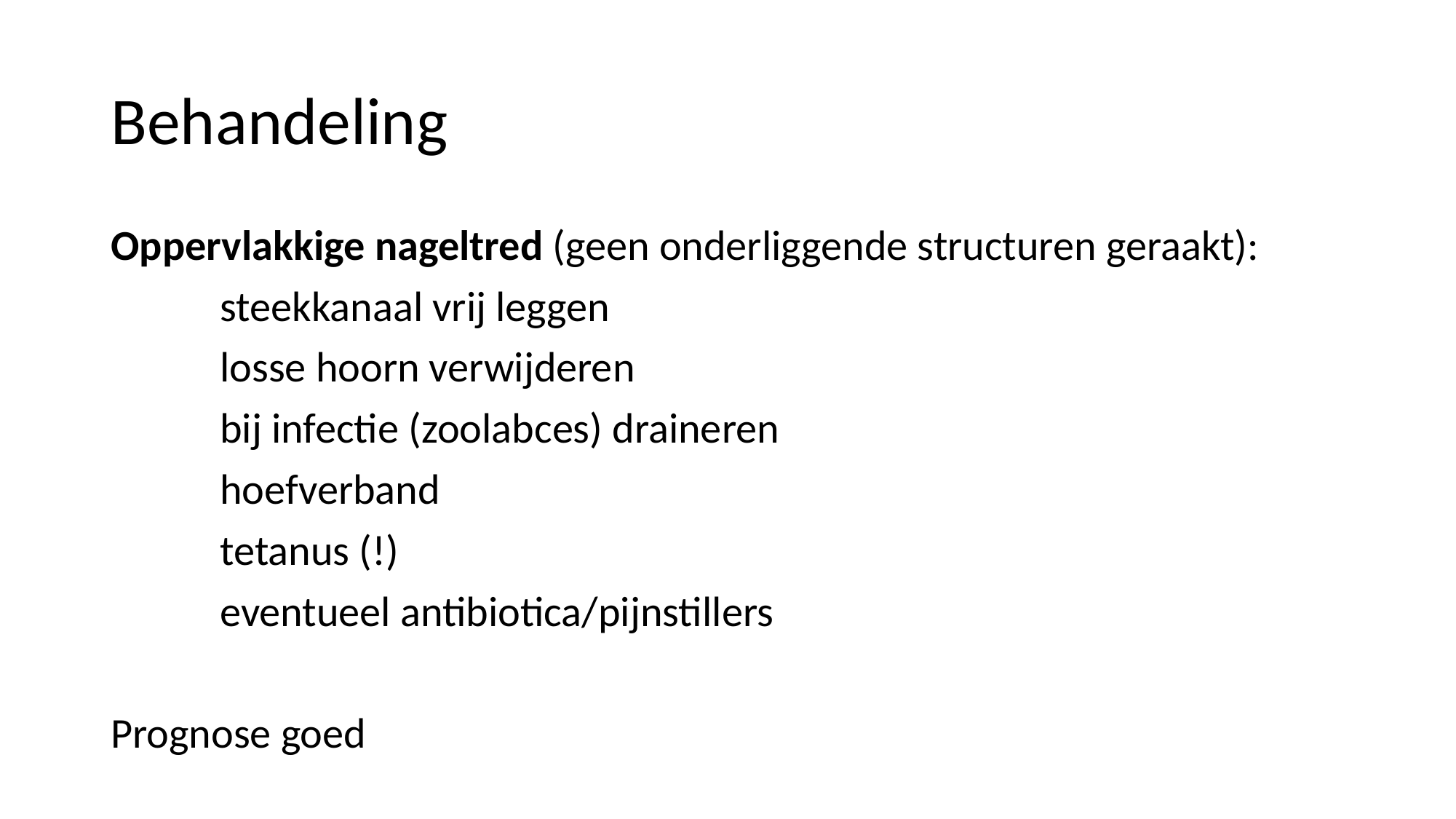

# Behandeling
Oppervlakkige nageltred (geen onderliggende structuren geraakt):
	steekkanaal vrij leggen
	losse hoorn verwijderen
	bij infectie (zoolabces) draineren
	hoefverband
	tetanus (!)
	eventueel antibiotica/pijnstillers

Prognose goed